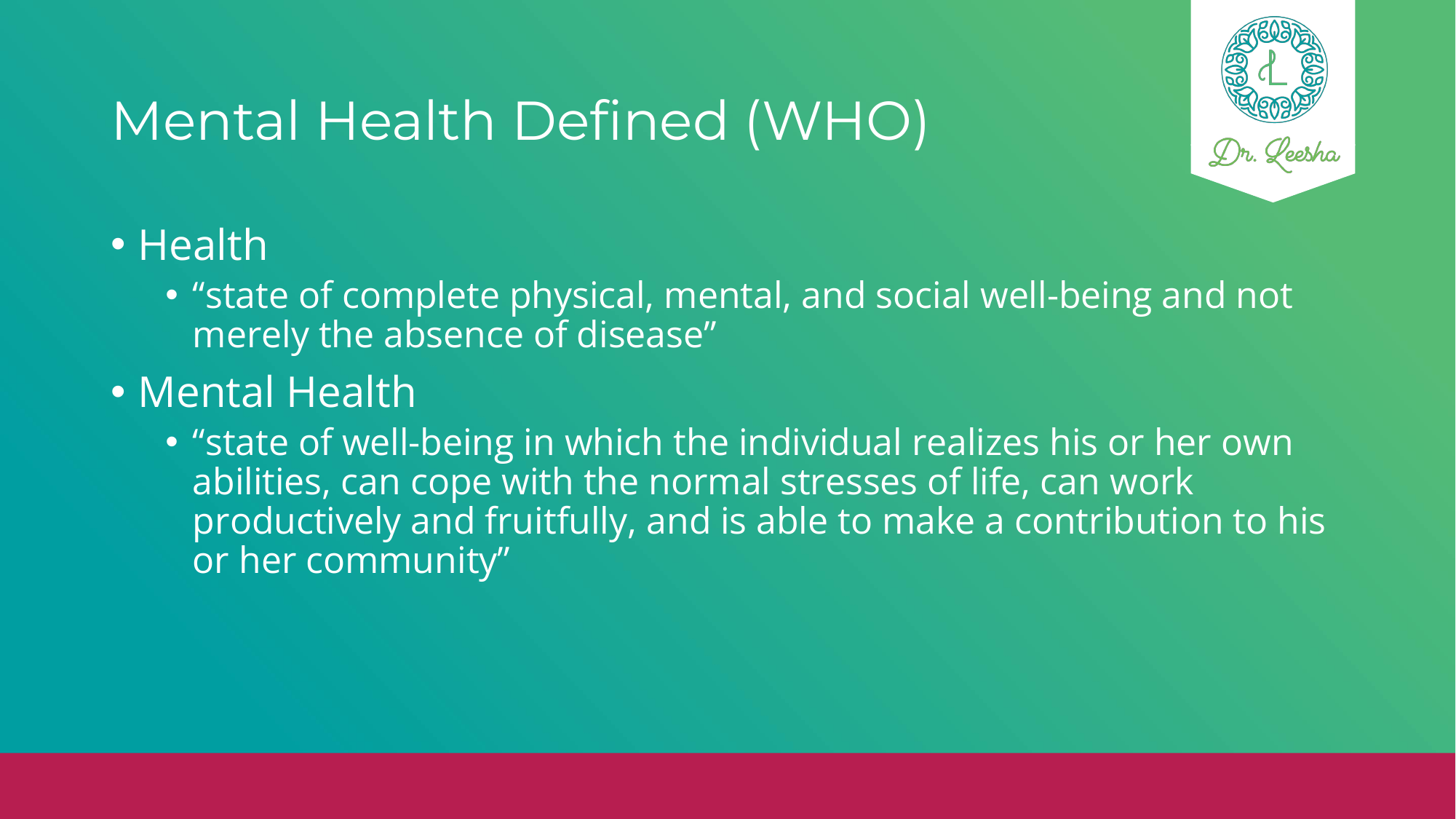

# Mental Health Defined (WHO)
Health
“state of complete physical, mental, and social well-being and not merely the absence of disease”
Mental Health
“state of well-being in which the individual realizes his or her own abilities, can cope with the normal stresses of life, can work productively and fruitfully, and is able to make a contribution to his or her community”